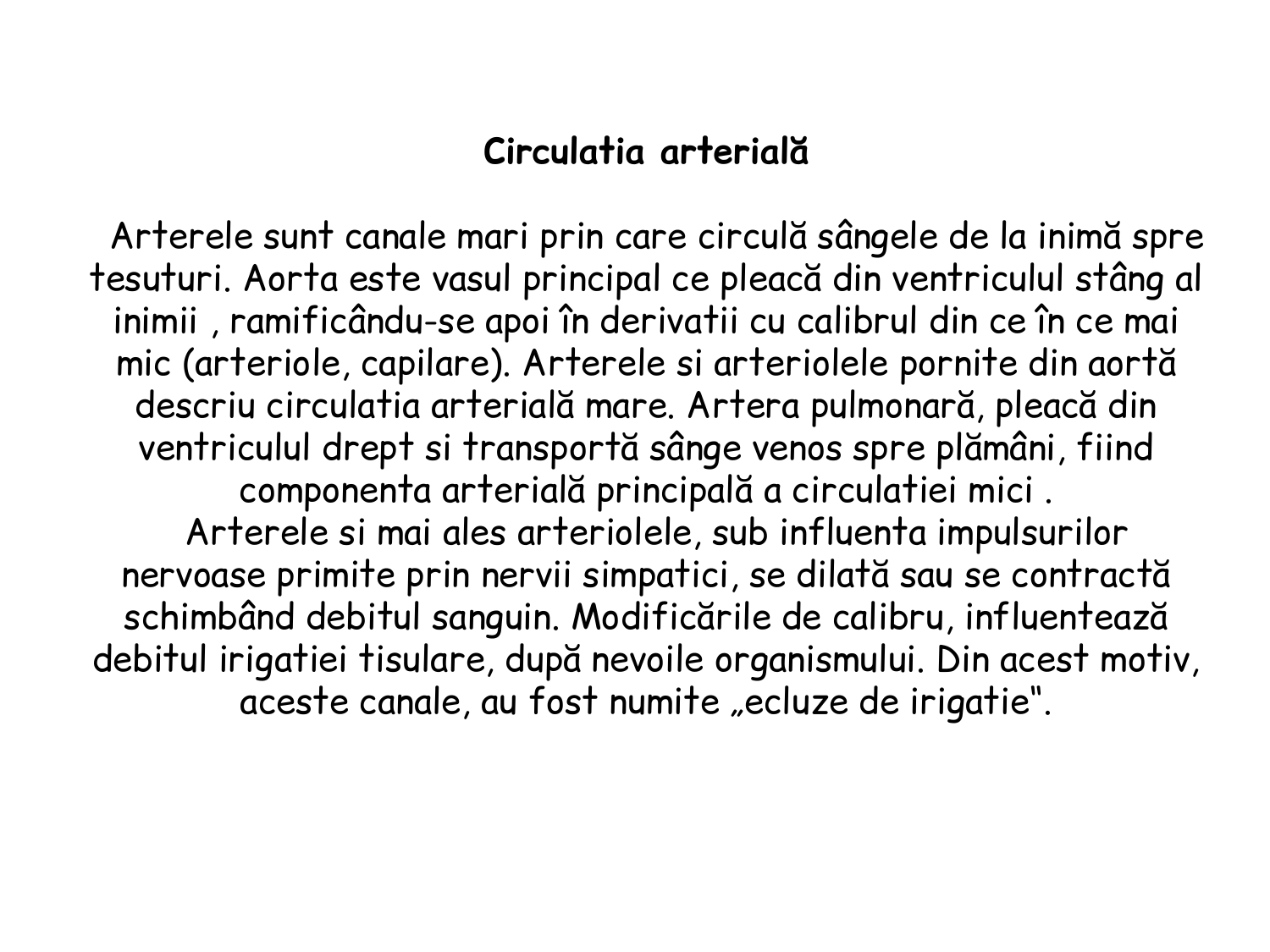

Circulatia arterială
  Arterele sunt canale mari prin care circulă sângele de la inimă spre tesuturi. Aorta este vasul principal ce pleacă din ventriculul stâng al inimii , ramificându-se apoi în derivatii cu calibrul din ce în ce mai mic (arteriole, capilare). Arterele si arteriolele pornite din aortă descriu circulatia arterială mare. Artera pulmonară, pleacă din ventriculul drept si transportă sânge venos spre plămâni, fiind componenta arterială principală a circulatiei mici .
  Arterele si mai ales arteriolele, sub influenta impulsurilor nervoase primite prin nervii simpatici, se dilată sau se contractă schimbând debitul sanguin. Modificările de calibru, influentează debitul irigatiei tisulare, după nevoile organismului. Din acest motiv, aceste canale, au fost numite „ecluze de irigatie“.